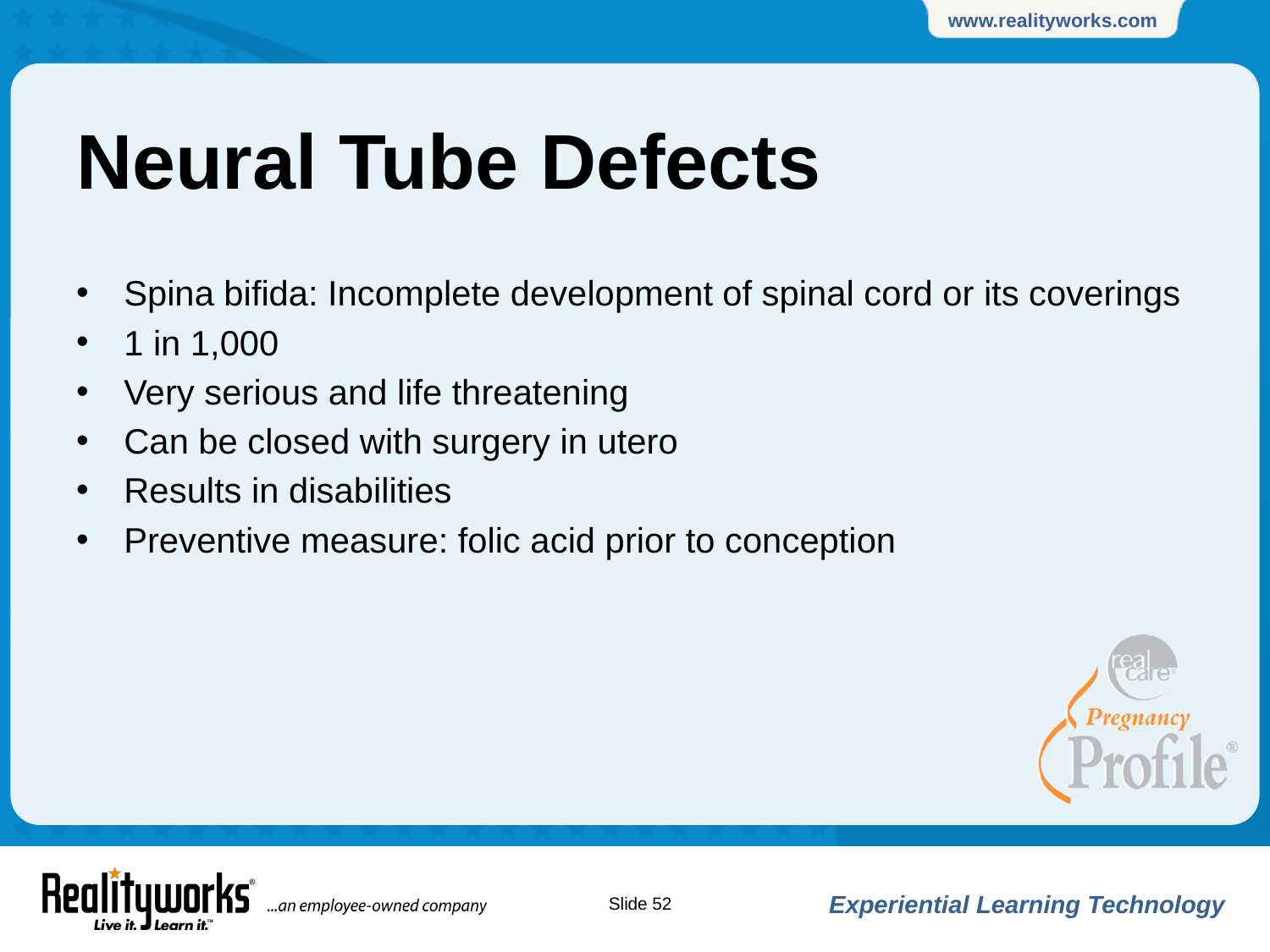

# Neural Tube Defects
Spina bifida: Incomplete development of spinal cord or its coverings
1 in 1,000
Very serious and life threatening
Can be closed with surgery in utero
Results in disabilities
Preventive measure: folic acid prior to conception
Slide 52
Experiential Learning Technology